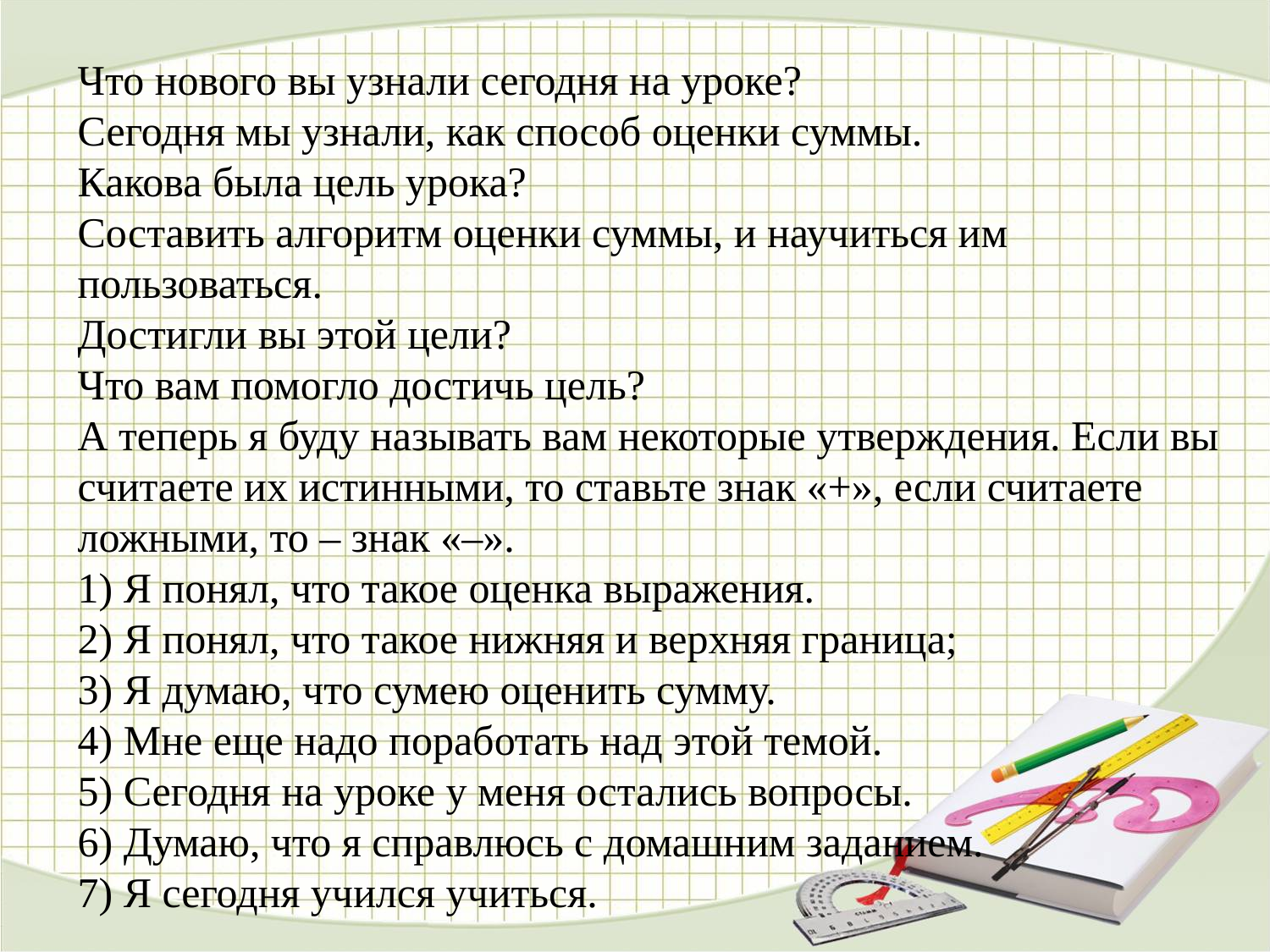

Что нового вы узнали сегодня на уроке?
Сегодня мы узнали, как способ оценки суммы.
Какова была цель урока?
Составить алгоритм оценки суммы, и научиться им пользоваться.
Достигли вы этой цели?
Что вам помогло достичь цель?
А теперь я буду называть вам некоторые утверждения. Если вы считаете их истинными, то ставьте знак «+», если считаете ложными, то – знак «–».
1) Я понял, что такое оценка выражения.
2) Я понял, что такое нижняя и верхняя граница;
3) Я думаю, что сумею оценить сумму.
4) Мне еще надо поработать над этой темой.
5) Сегодня на уроке у меня остались вопросы.
6) Думаю, что я справлюсь с домашним заданием.
7) Я сегодня учился учиться.